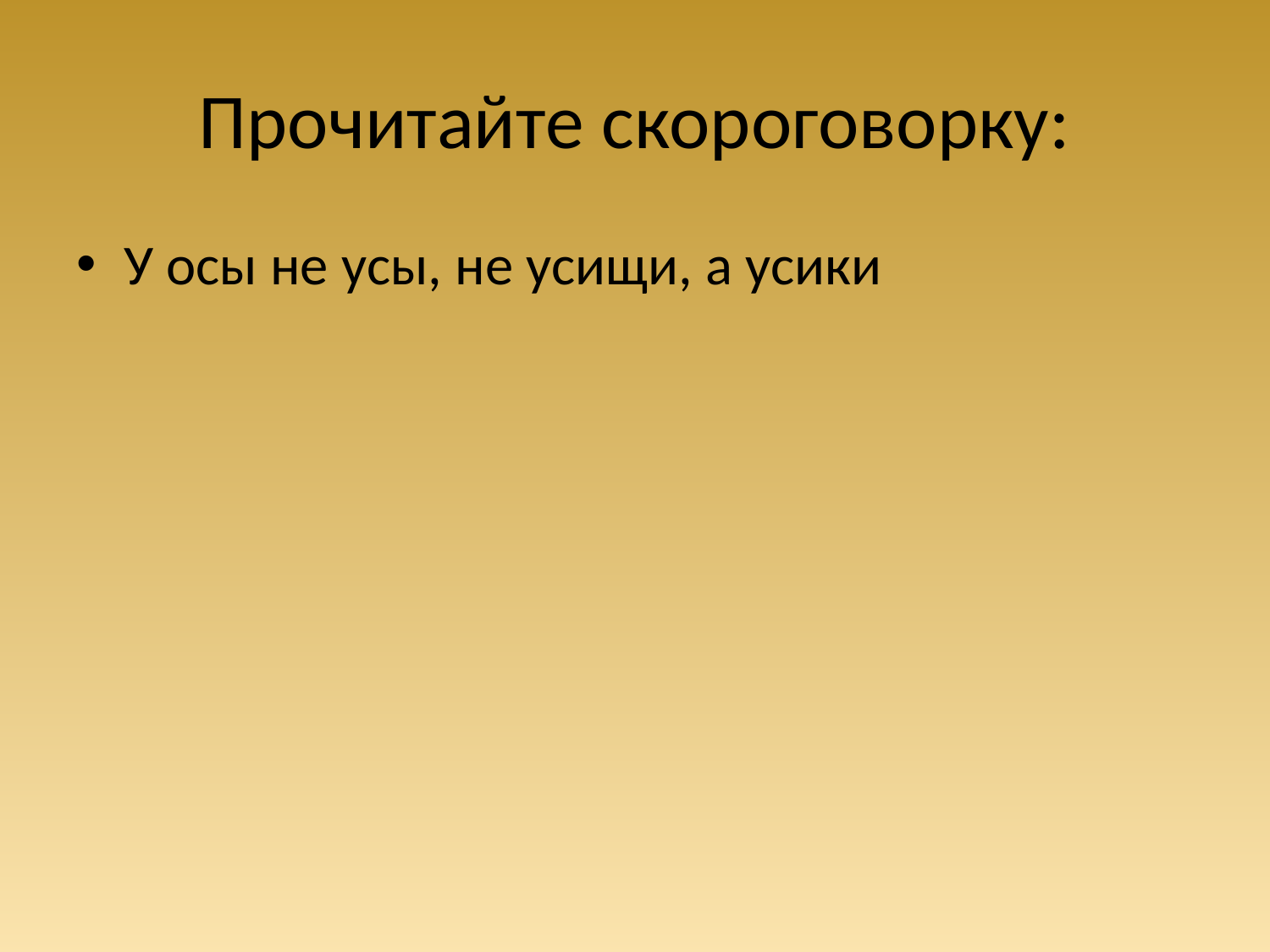

# Прочитайте скороговорку:
У осы не усы, не усищи, а усики